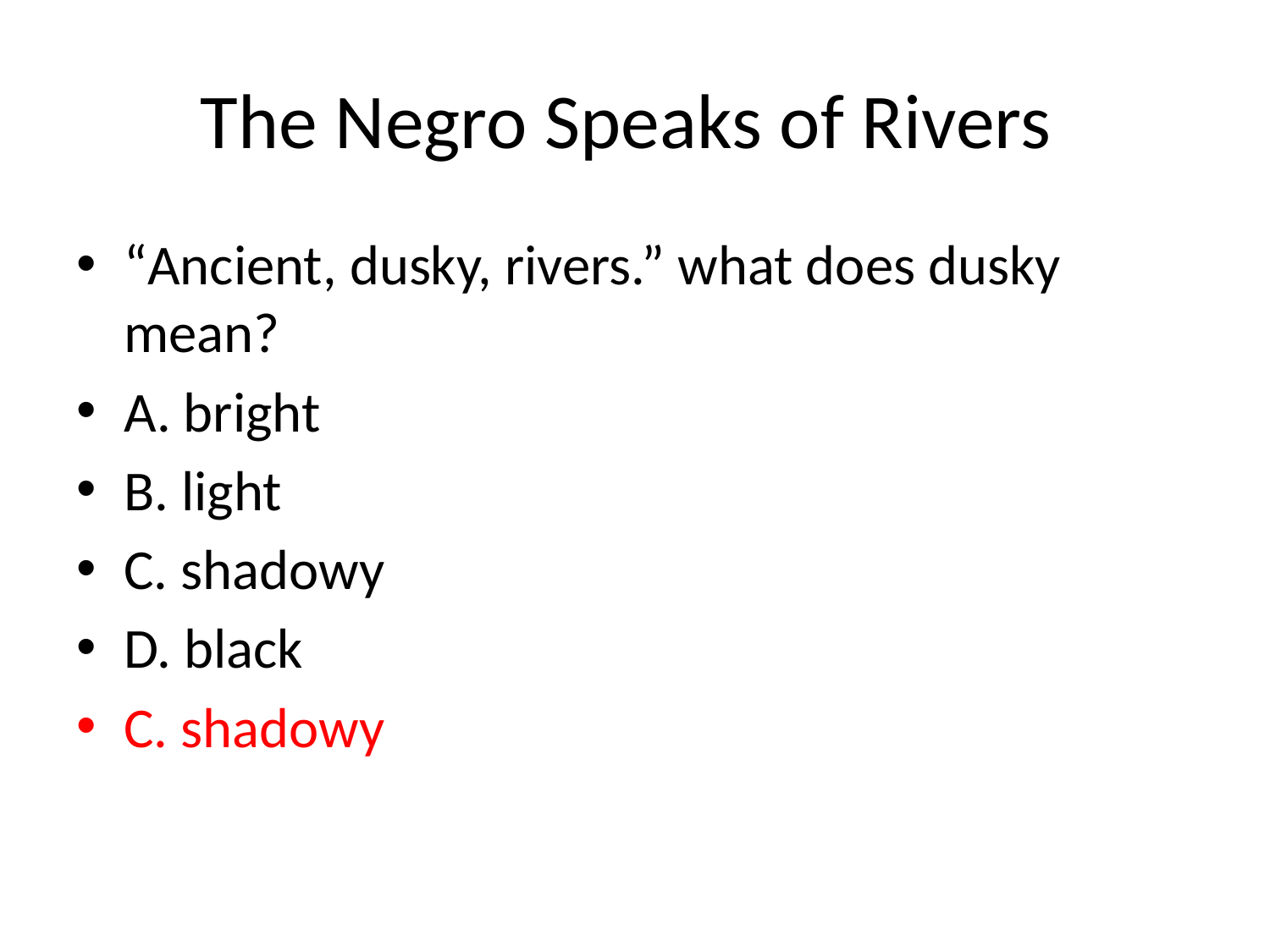

# The Negro Speaks of Rivers
“Ancient, dusky, rivers.” what does dusky mean?
A. bright
B. light
C. shadowy
D. black
C. shadowy